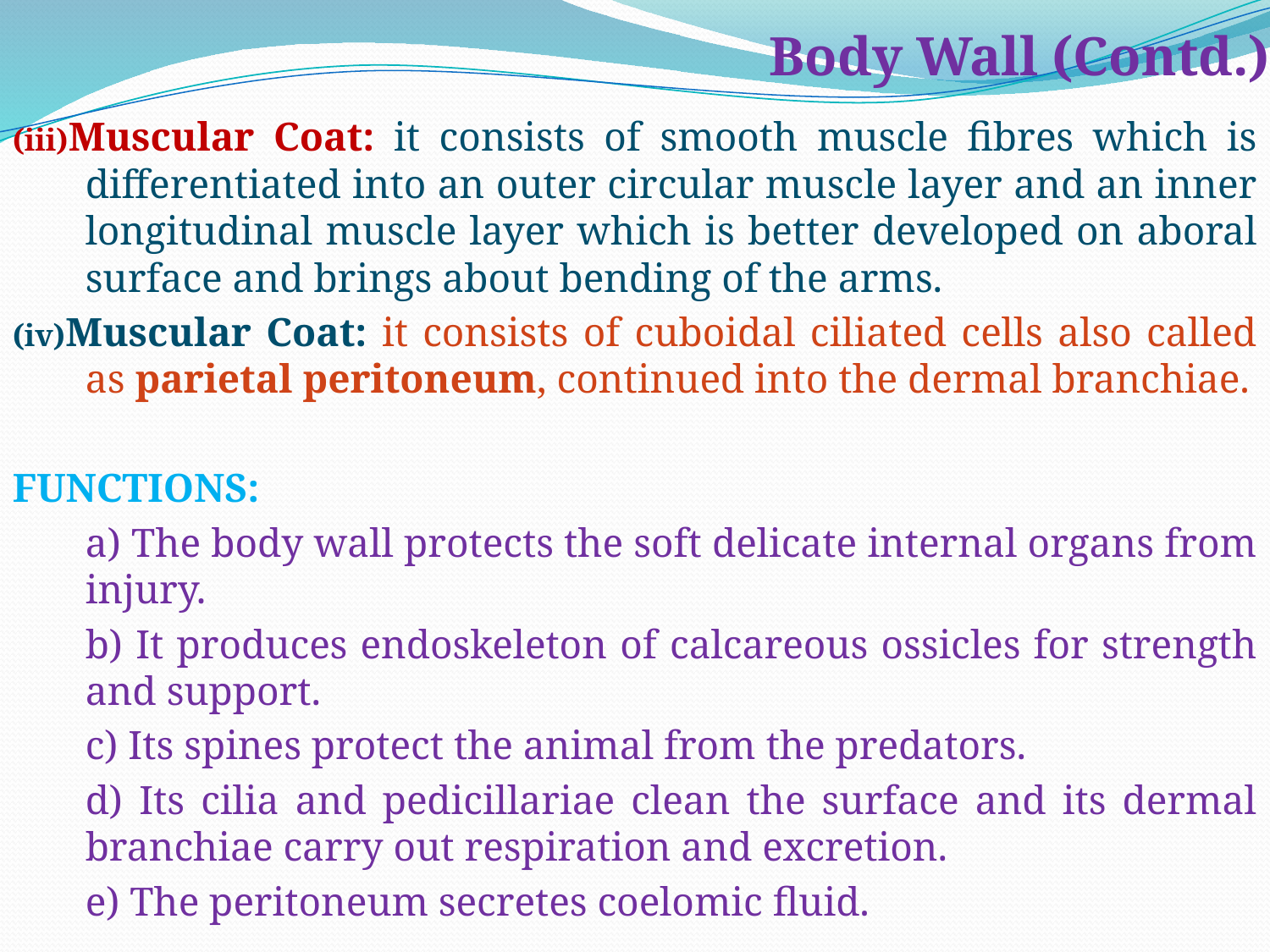

# Body Wall (Contd.)
(iii)Muscular Coat: it consists of smooth muscle fibres which is differentiated into an outer circular muscle layer and an inner longitudinal muscle layer which is better developed on aboral surface and brings about bending of the arms.
(iv)Muscular Coat: it consists of cuboidal ciliated cells also called as parietal peritoneum, continued into the dermal branchiae.

FUNCTIONS:
	a) The body wall protects the soft delicate internal organs from injury.
	b) It produces endoskeleton of calcareous ossicles for strength and support.
	c) Its spines protect the animal from the predators.
	d) Its cilia and pedicillariae clean the surface and its dermal branchiae carry out respiration and excretion.
	e) The peritoneum secretes coelomic fluid.